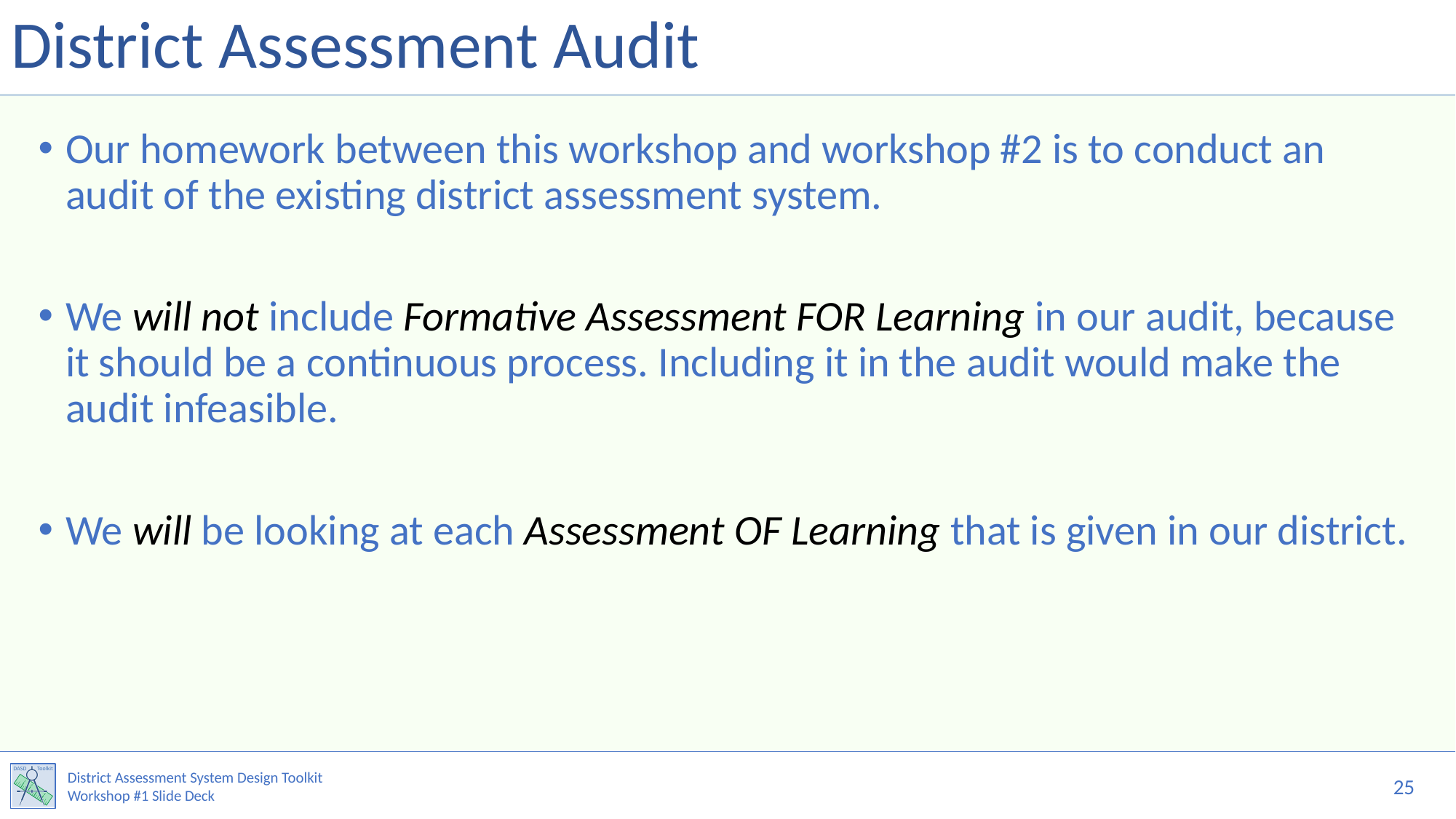

# District Assessment Audit
Our homework between this workshop and workshop #2 is to conduct an audit of the existing district assessment system.

We will not include Formative Assessment FOR Learning in our audit, because it should be a continuous process. Including it in the audit would make the audit infeasible.

We will be looking at each Assessment OF Learning that is given in our district.